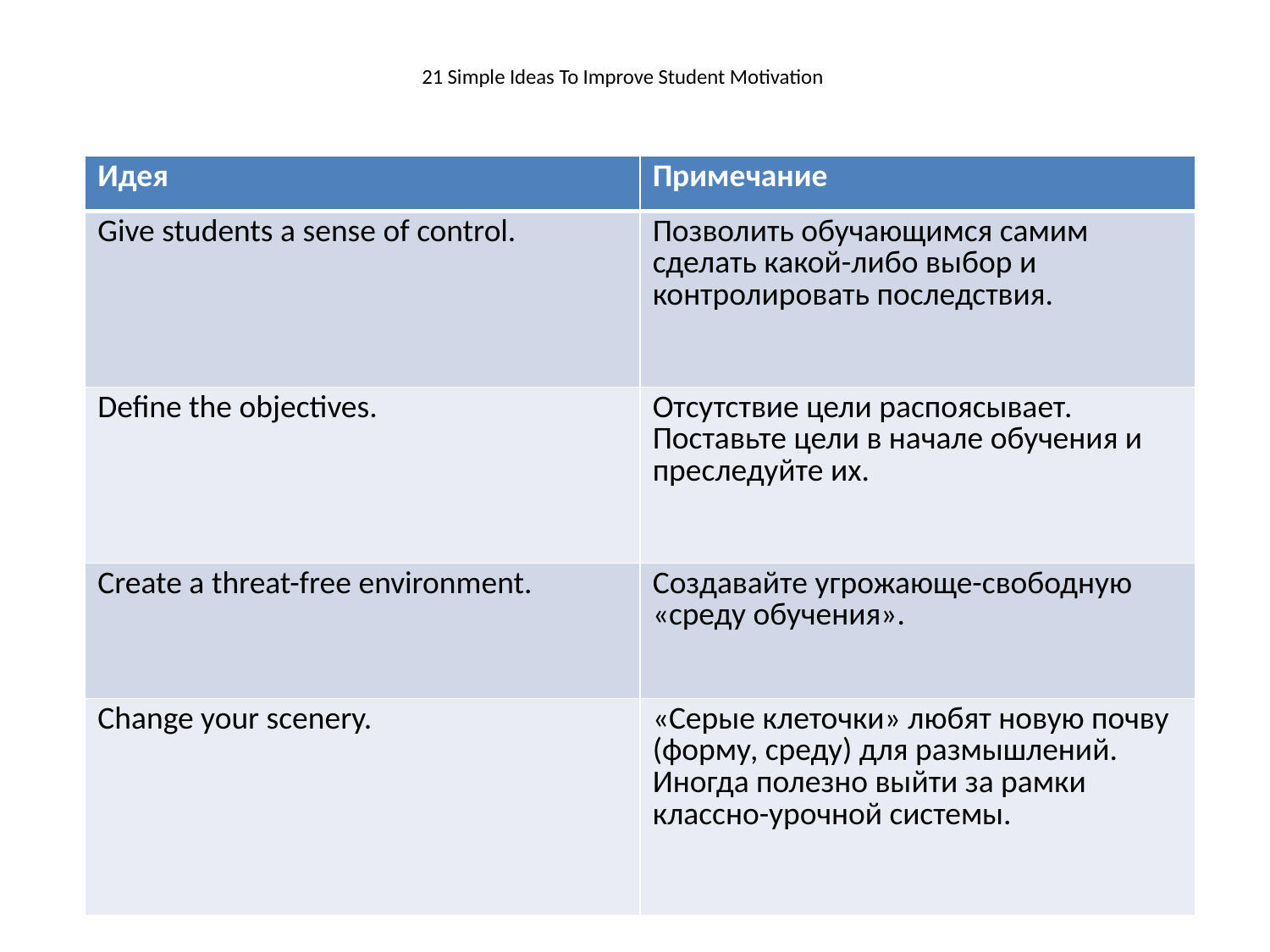

# 21 Simple Ideas To Improve Student Motivation
| Идея | Примечание |
| --- | --- |
| Give students a sense of control. | Позволить обучающимся самим сделать какой-либо выбор и контролировать последствия. |
| Define the objectives. | Отсутствие цели распоясывает. Поставьте цели в начале обучения и преследуйте их. |
| Create a threat-free environment. | Создавайте угрожающе-свободную «среду обучения». |
| Change your scenery. | «Серые клеточки» любят новую почву (форму, среду) для размышлений. Иногда полезно выйти за рамки классно-урочной системы. |